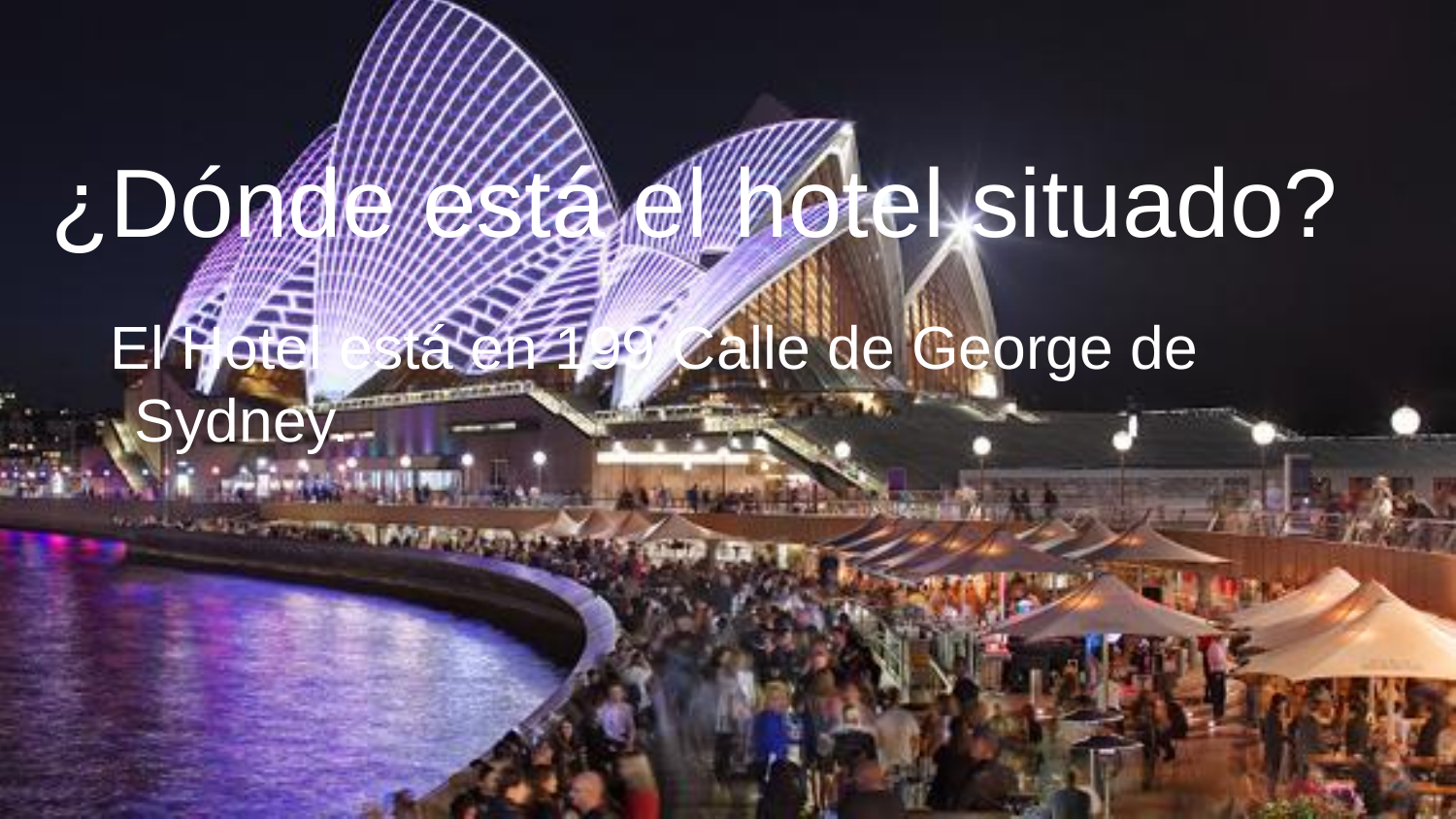

# ¿Dónde está el hotel situado?
El Hotel está en 199 Calle de George de Sydney.